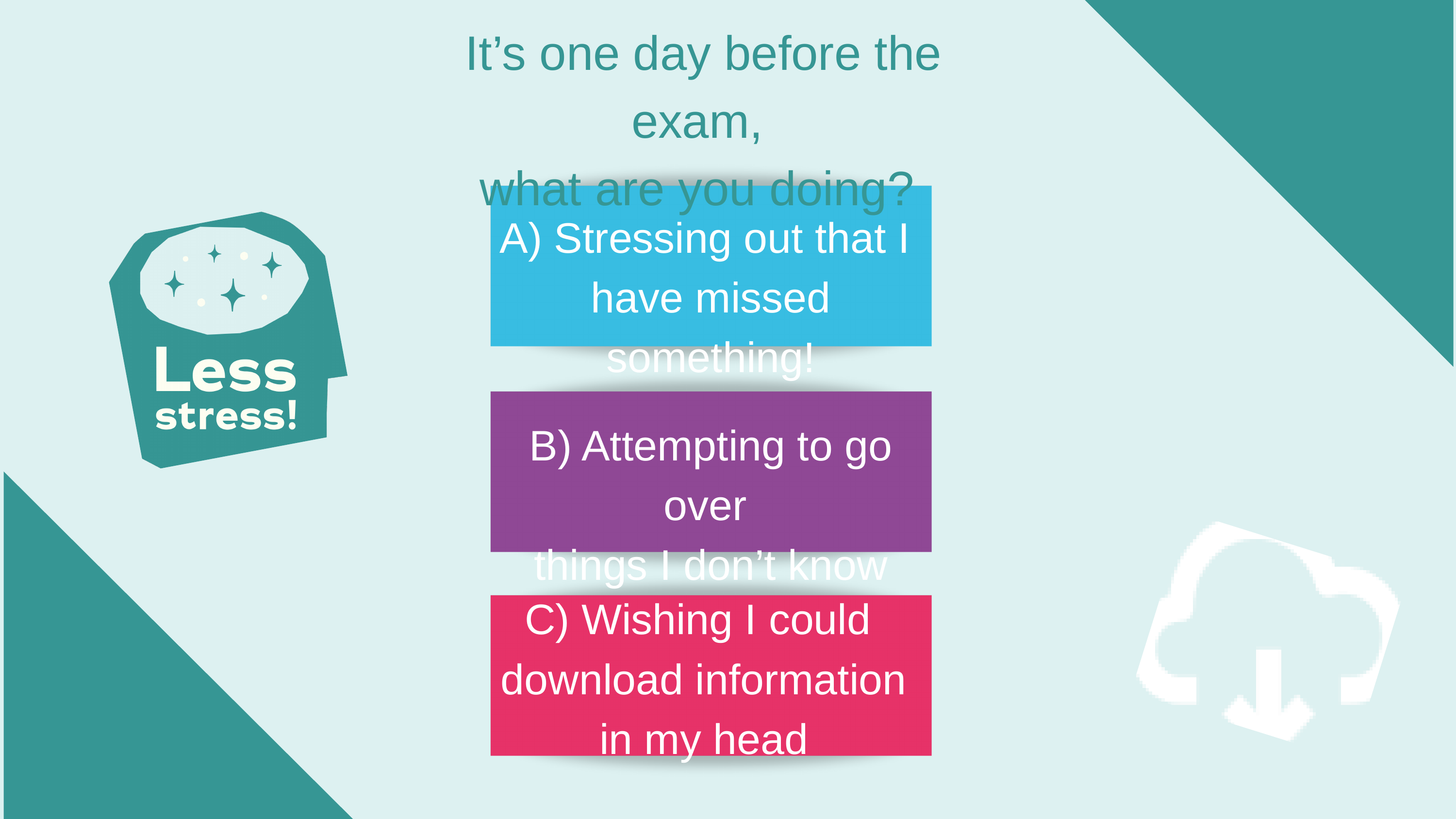

It’s one day before the exam,
what are you doing?

A) Stressing out that I
have missed something!

B) Attempting to go over
things I don’t know

C) Wishing I could
download information in my head